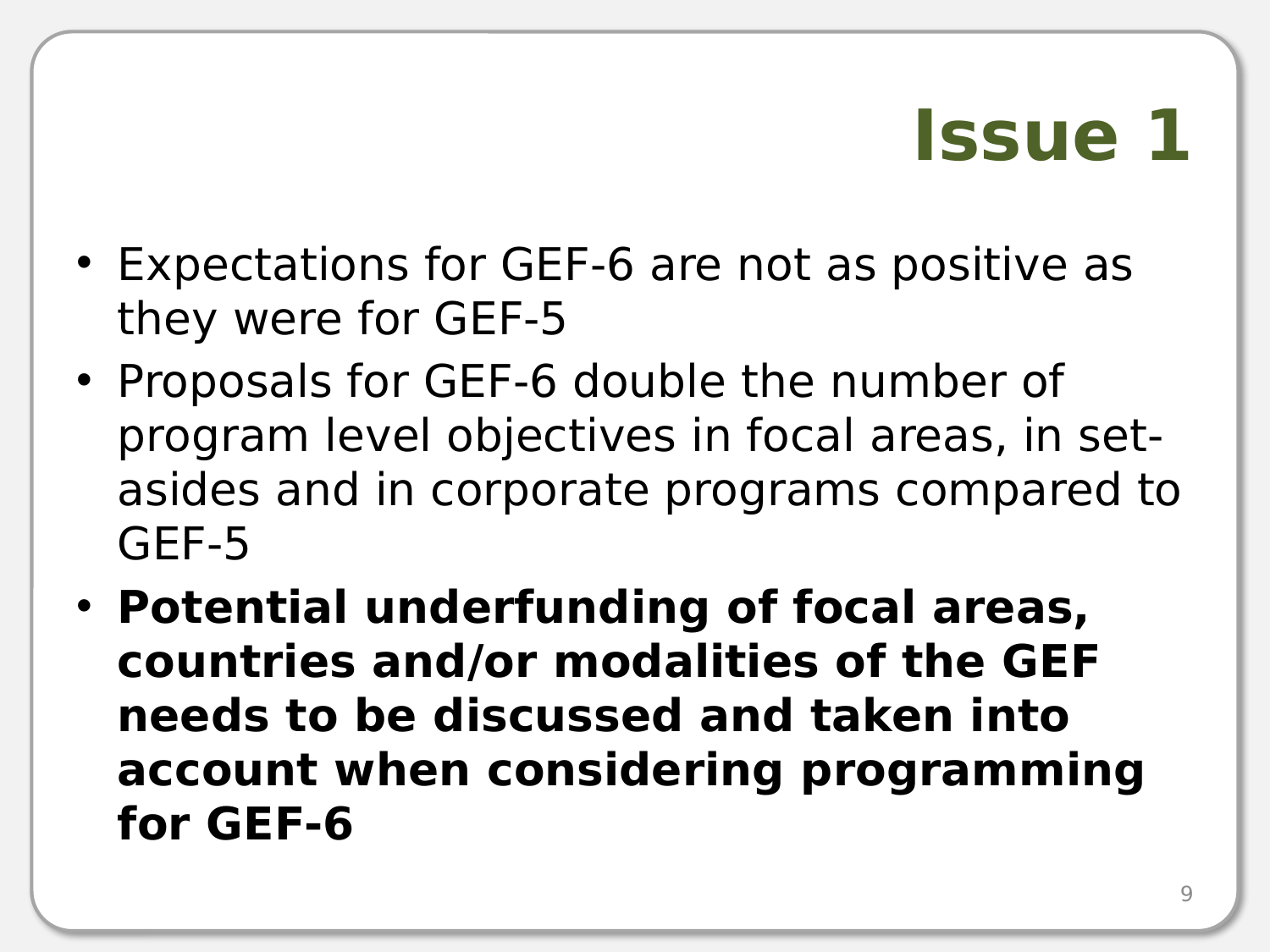

# Issue 1
Expectations for GEF-6 are not as positive as they were for GEF-5
Proposals for GEF-6 double the number of program level objectives in focal areas, in set-asides and in corporate programs compared to GEF-5
Potential underfunding of focal areas, countries and/or modalities of the GEF needs to be discussed and taken into account when considering programming for GEF-6
9